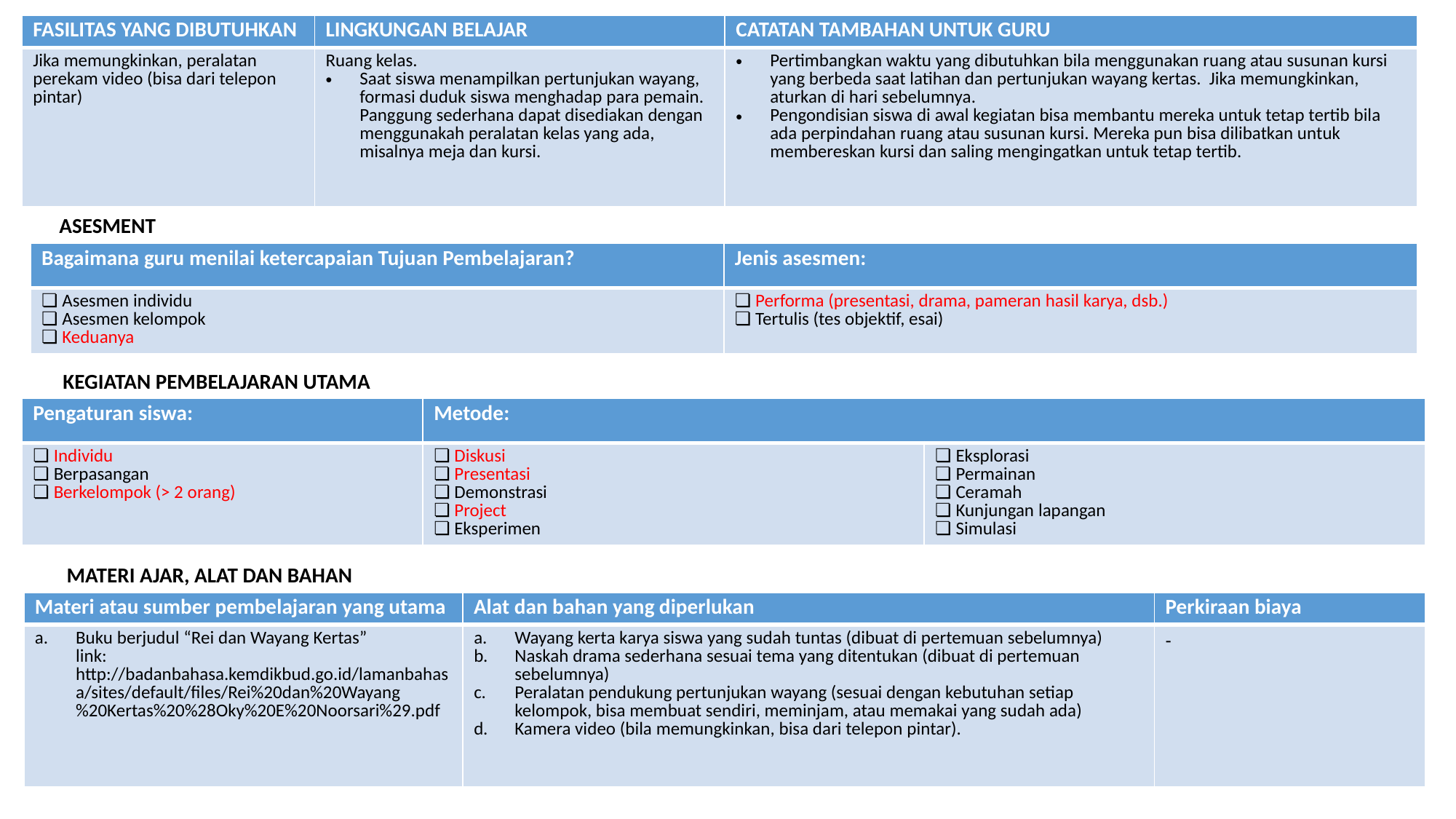

| FASILITAS YANG DIBUTUHKAN | LINGKUNGAN BELAJAR | CATATAN TAMBAHAN UNTUK GURU |
| --- | --- | --- |
| Jika memungkinkan, peralatan perekam video (bisa dari telepon pintar) | Ruang kelas. Saat siswa menampilkan pertunjukan wayang, formasi duduk siswa menghadap para pemain. Panggung sederhana dapat disediakan dengan menggunakah peralatan kelas yang ada, misalnya meja dan kursi. | Pertimbangkan waktu yang dibutuhkan bila menggunakan ruang atau susunan kursi yang berbeda saat latihan dan pertunjukan wayang kertas. Jika memungkinkan, aturkan di hari sebelumnya. Pengondisian siswa di awal kegiatan bisa membantu mereka untuk tetap tertib bila ada perpindahan ruang atau susunan kursi. Mereka pun bisa dilibatkan untuk membereskan kursi dan saling mengingatkan untuk tetap tertib. |
ASESMENT
| Bagaimana guru menilai ketercapaian Tujuan Pembelajaran? | Jenis asesmen: |
| --- | --- |
| ❏ Asesmen individu ❏ Asesmen kelompok ❏ Keduanya | ❏ Performa (presentasi, drama, pameran hasil karya, dsb.) ❏ Tertulis (tes objektif, esai) |
KEGIATAN PEMBELAJARAN UTAMA
| Pengaturan siswa: | Metode: |  |
| --- | --- | --- |
| ❏ Individu ❏ Berpasangan ❏ Berkelompok (> 2 orang) | ❏ Diskusi ❏ Presentasi ❏ Demonstrasi ❏ Project ❏ Eksperimen | ❏ Eksplorasi ❏ Permainan ❏ Ceramah ❏ Kunjungan lapangan ❏ Simulasi |
MATERI AJAR, ALAT DAN BAHAN
| Materi atau sumber pembelajaran yang utama | Alat dan bahan yang diperlukan | Perkiraan biaya |
| --- | --- | --- |
| Buku berjudul “Rei dan Wayang Kertas” link: http://badanbahasa.kemdikbud.go.id/lamanbahasa/sites/default/files/Rei%20dan%20Wayang%20Kertas%20%28Oky%20E%20Noorsari%29.pdf | Wayang kerta karya siswa yang sudah tuntas (dibuat di pertemuan sebelumnya) Naskah drama sederhana sesuai tema yang ditentukan (dibuat di pertemuan sebelumnya) Peralatan pendukung pertunjukan wayang (sesuai dengan kebutuhan setiap kelompok, bisa membuat sendiri, meminjam, atau memakai yang sudah ada) Kamera video (bila memungkinkan, bisa dari telepon pintar). | - |